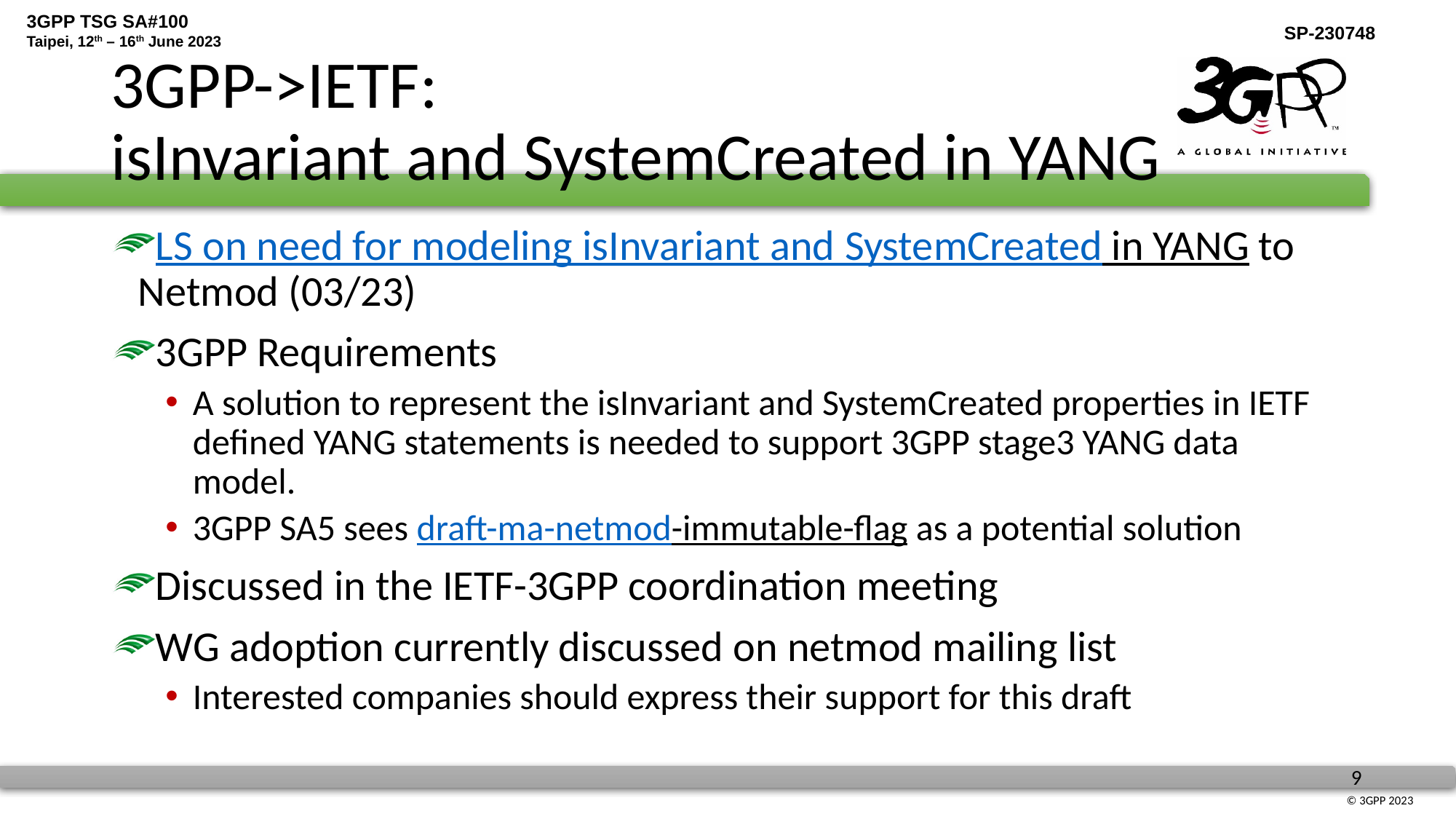

# 3GPP->IETF: isInvariant and SystemCreated in YANG
LS on need for modeling isInvariant and SystemCreated in YANG to Netmod (03/23)
3GPP Requirements
A solution to represent the isInvariant and SystemCreated properties in IETF defined YANG statements is needed to support 3GPP stage3 YANG data model.
3GPP SA5 sees draft-ma-netmod-immutable-flag as a potential solution
Discussed in the IETF-3GPP coordination meeting
WG adoption currently discussed on netmod mailing list
Interested companies should express their support for this draft